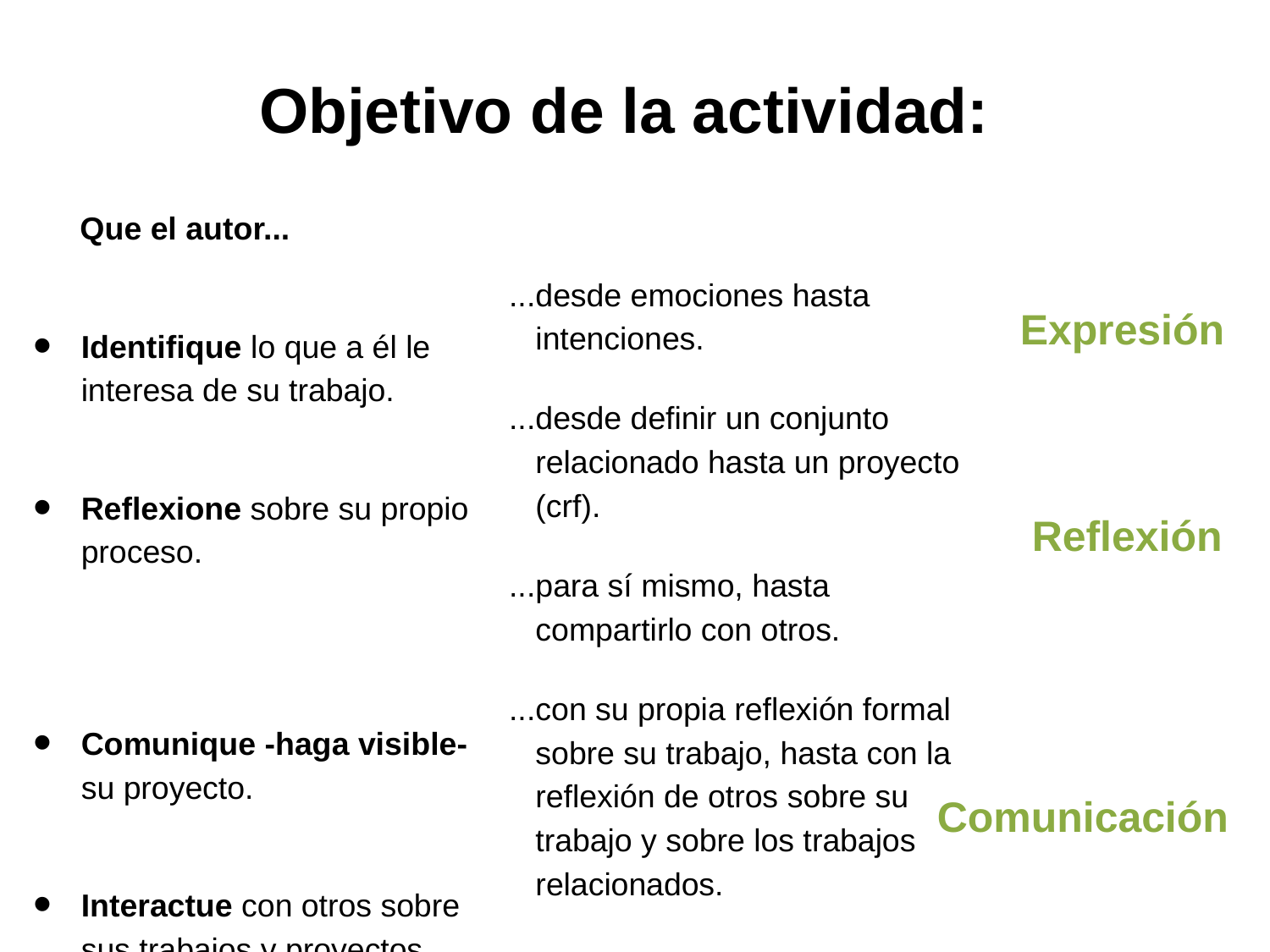

# Objetivo de la actividad:

       Que el autor...

Identifique lo que a él le interesa de su trabajo.

Reflexione sobre su propio proceso.

Comunique -haga visible- su proyecto.

Interactue con otros sobre sus trabajos y proyectos.

...desde emociones hasta
   intenciones.

...desde definir un conjunto
   relacionado hasta un proyecto
   (crf).

...para sí mismo, hasta
   compartirlo con otros.

...con su propia reflexión formal
   sobre su trabajo, hasta con la
   reflexión de otros sobre su
   trabajo y sobre los trabajos
   relacionados.

        Expresión

         Reflexión

 Comunicación

       Interacción